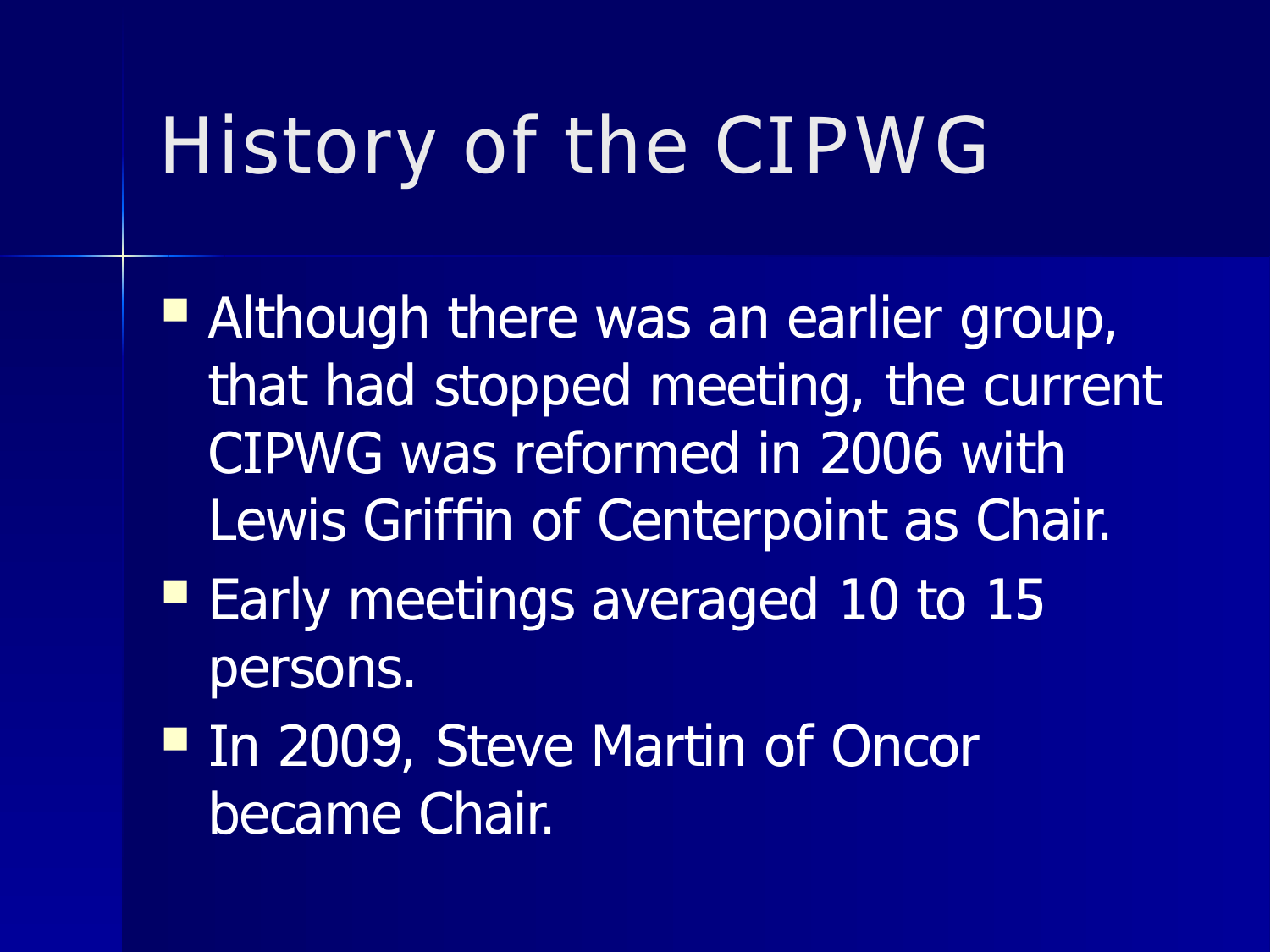

# History of the CIPWG
Although there was an earlier group, that had stopped meeting, the current CIPWG was reformed in 2006 with Lewis Griffin of Centerpoint as Chair.
Early meetings averaged 10 to 15 persons.
In 2009, Steve Martin of Oncor became Chair.